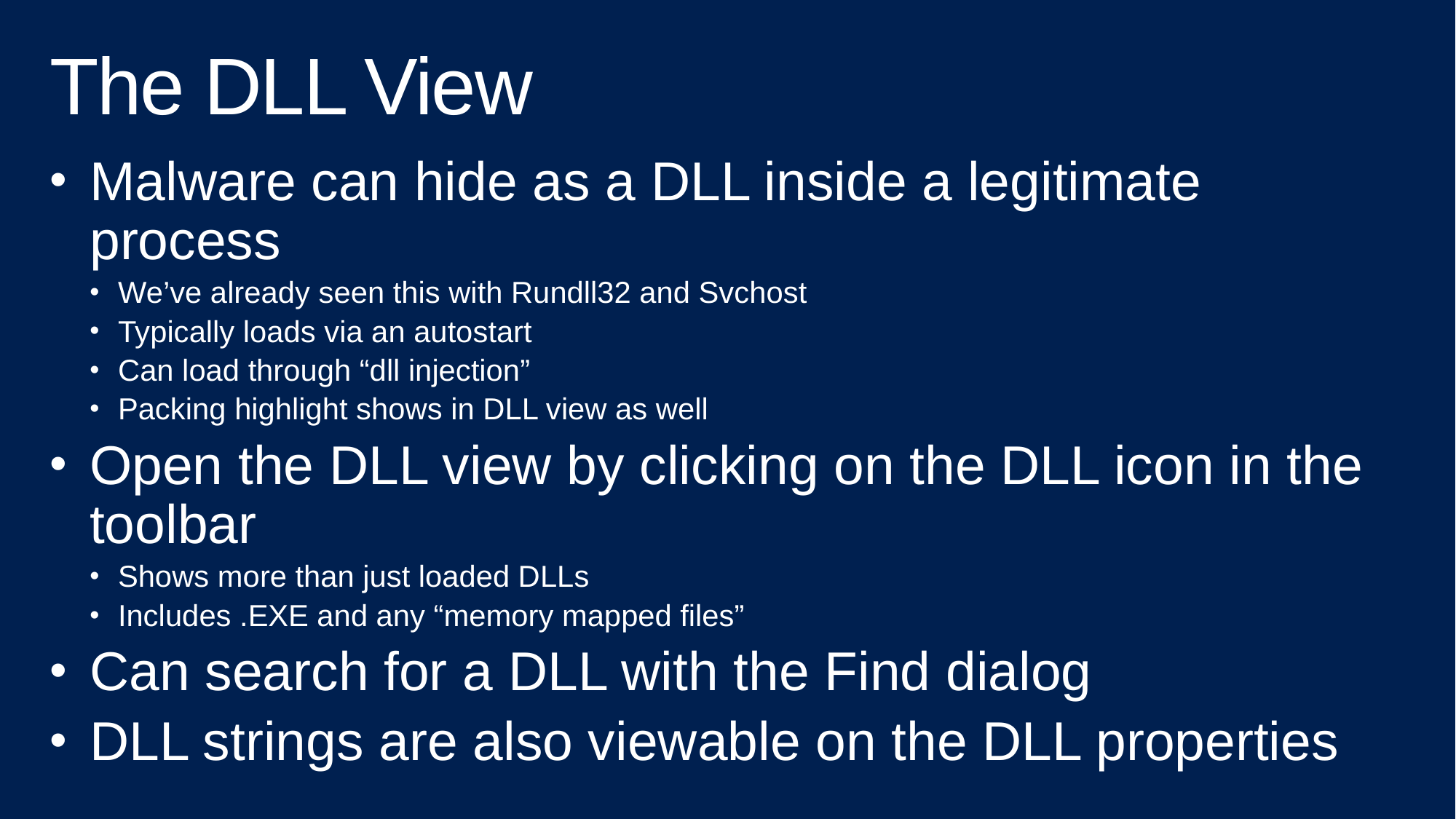

# The DLL View
Malware can hide as a DLL inside a legitimate process
We’ve already seen this with Rundll32 and Svchost
Typically loads via an autostart
Can load through “dll injection”
Packing highlight shows in DLL view as well
Open the DLL view by clicking on the DLL icon in the toolbar
Shows more than just loaded DLLs
Includes .EXE and any “memory mapped files”
Can search for a DLL with the Find dialog
DLL strings are also viewable on the DLL properties